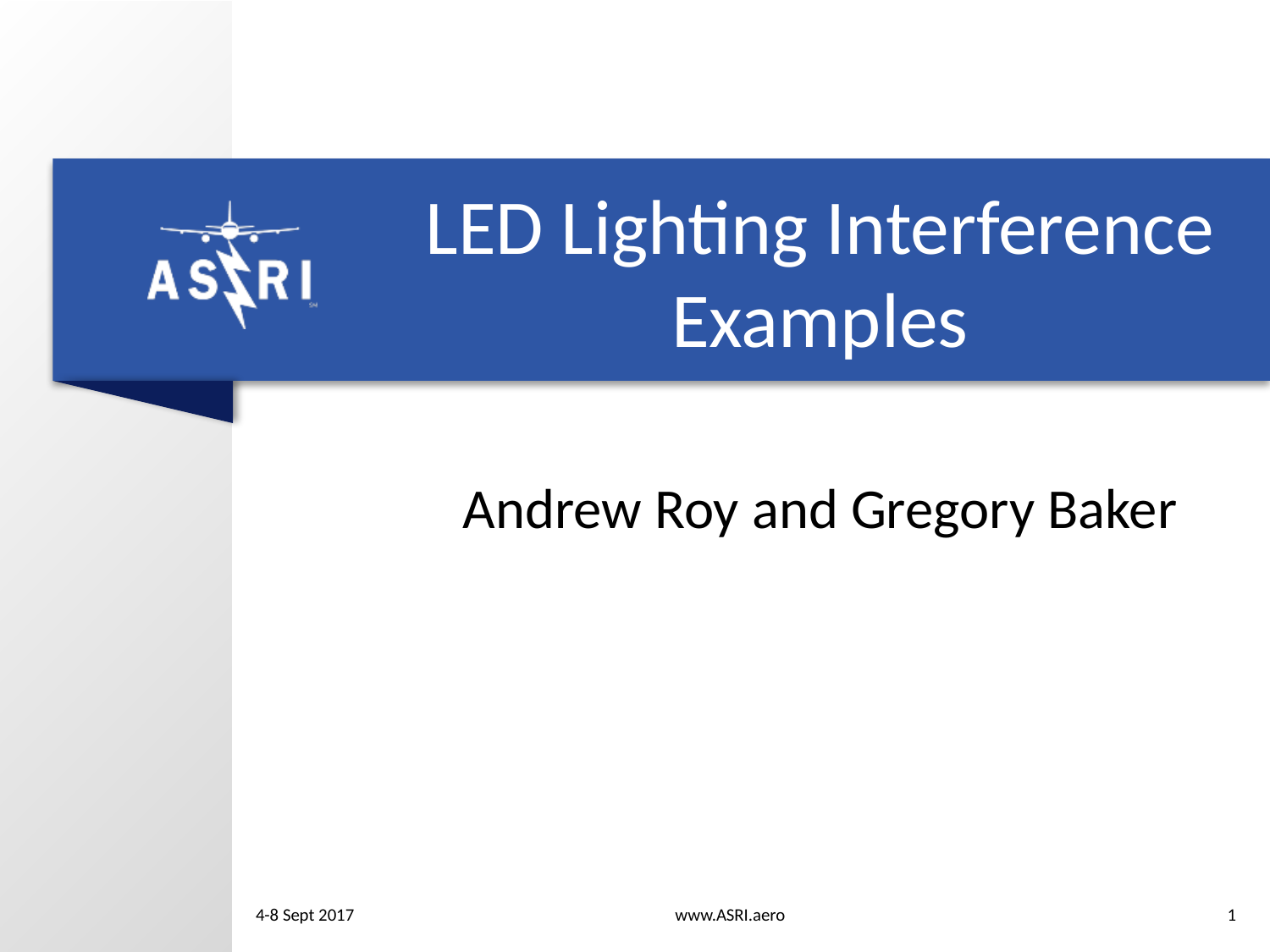

# LED Lighting Interference Examples
Andrew Roy and Gregory Baker
1
4-8 Sept 2017
www.ASRI.aero